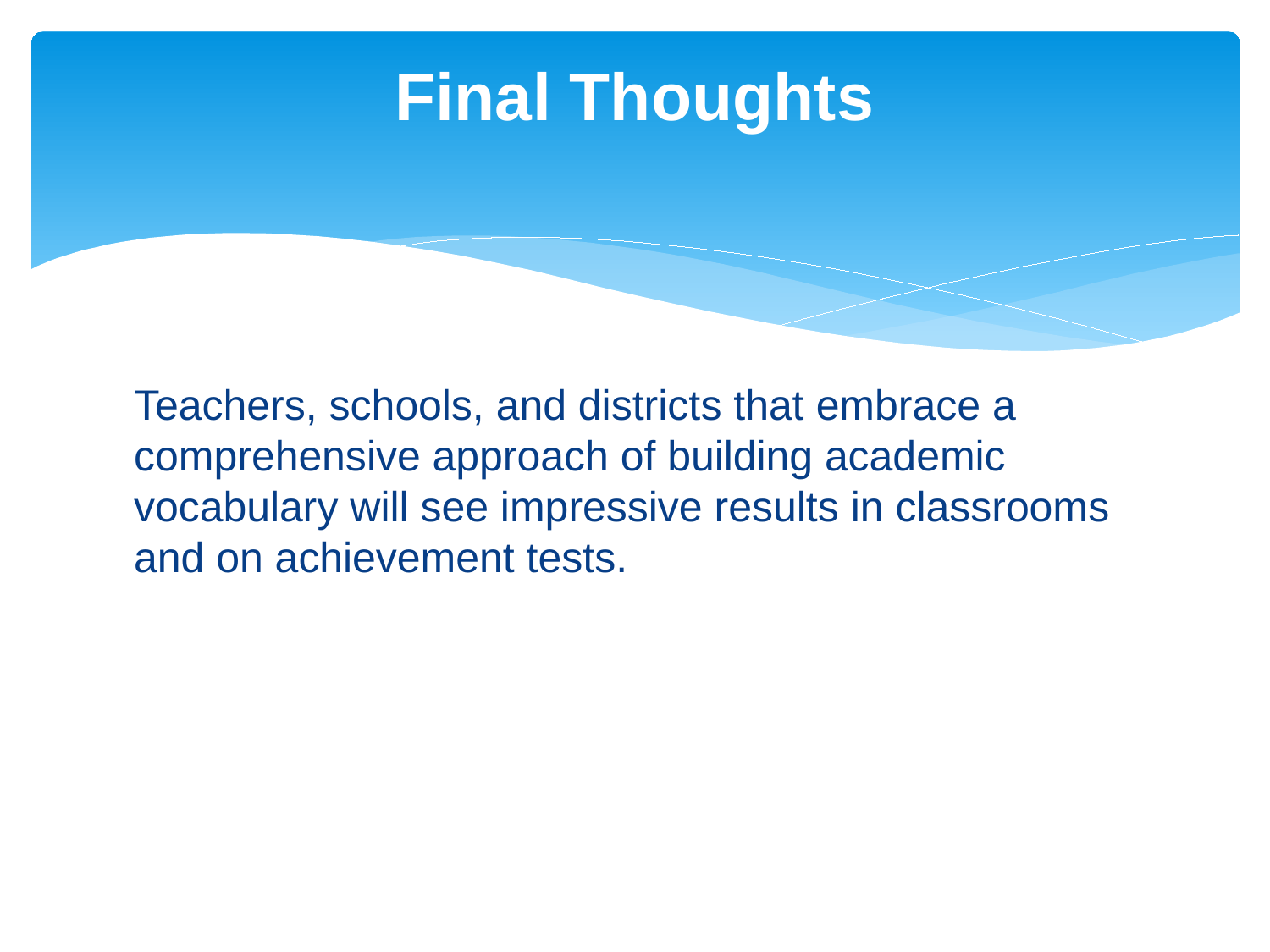

# Final Thoughts
Teachers, schools, and districts that embrace a comprehensive approach of building academic vocabulary will see impressive results in classrooms and on achievement tests.